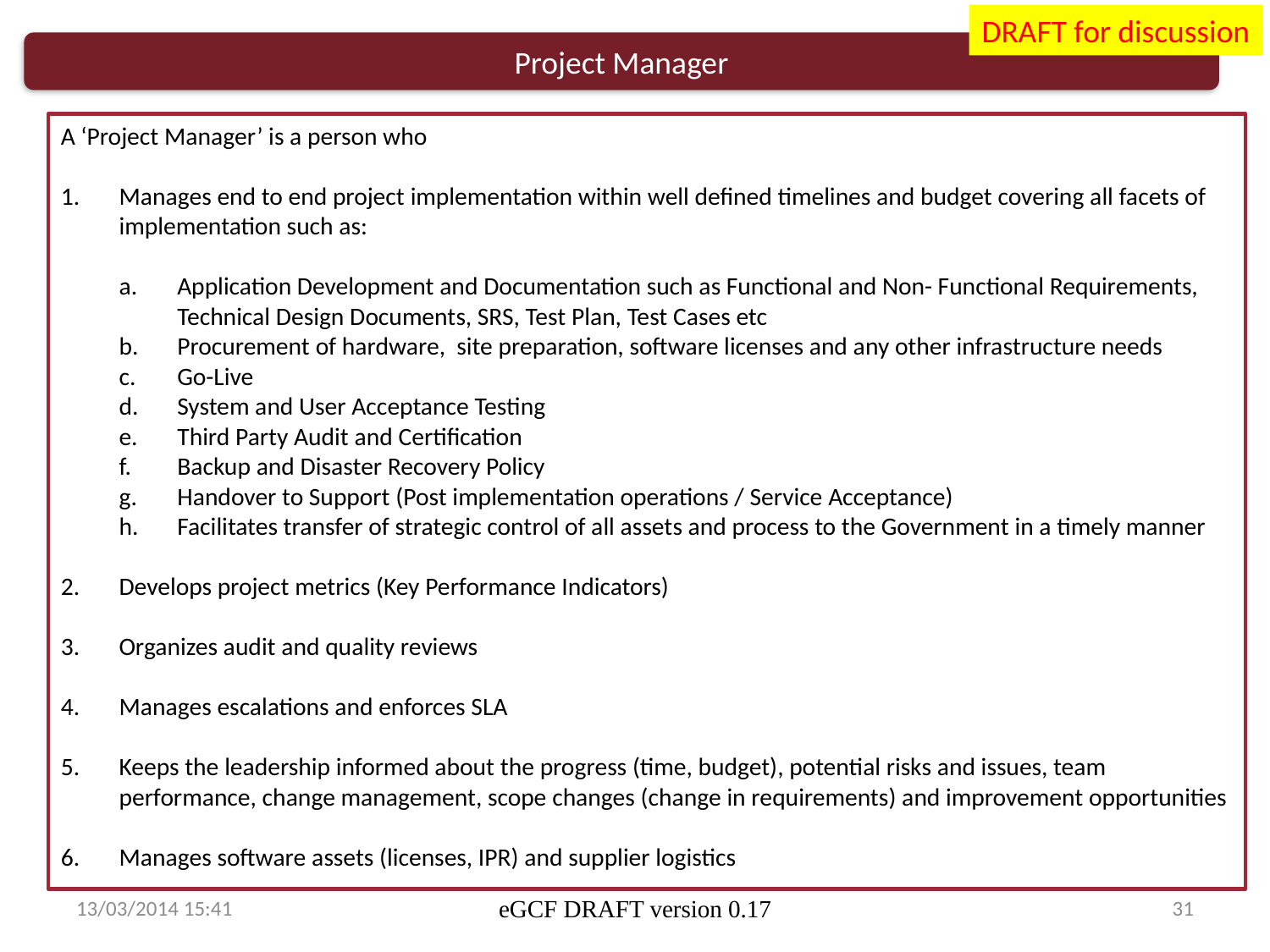

DRAFT for discussion
Project Manager
A ‘Project Manager’ is a person who

Manages end to end project implementation within well defined timelines and budget covering all facets of implementation such as:

Application Development and Documentation such as Functional and Non- Functional Requirements, Technical Design Documents, SRS, Test Plan, Test Cases etc
Procurement of hardware,  site preparation, software licenses and any other infrastructure needs
Go-Live
System and User Acceptance Testing
Third Party Audit and Certification
Backup and Disaster Recovery Policy
Handover to Support (Post implementation operations / Service Acceptance)
Facilitates transfer of strategic control of all assets and process to the Government in a timely manner

Develops project metrics (Key Performance Indicators)

Organizes audit and quality reviews

Manages escalations and enforces SLA

Keeps the leadership informed about the progress (time, budget), potential risks and issues, team performance, change management, scope changes (change in requirements) and improvement opportunities

Manages software assets (licenses, IPR) and supplier logistics
13/03/2014 15:41
eGCF DRAFT version 0.17
31